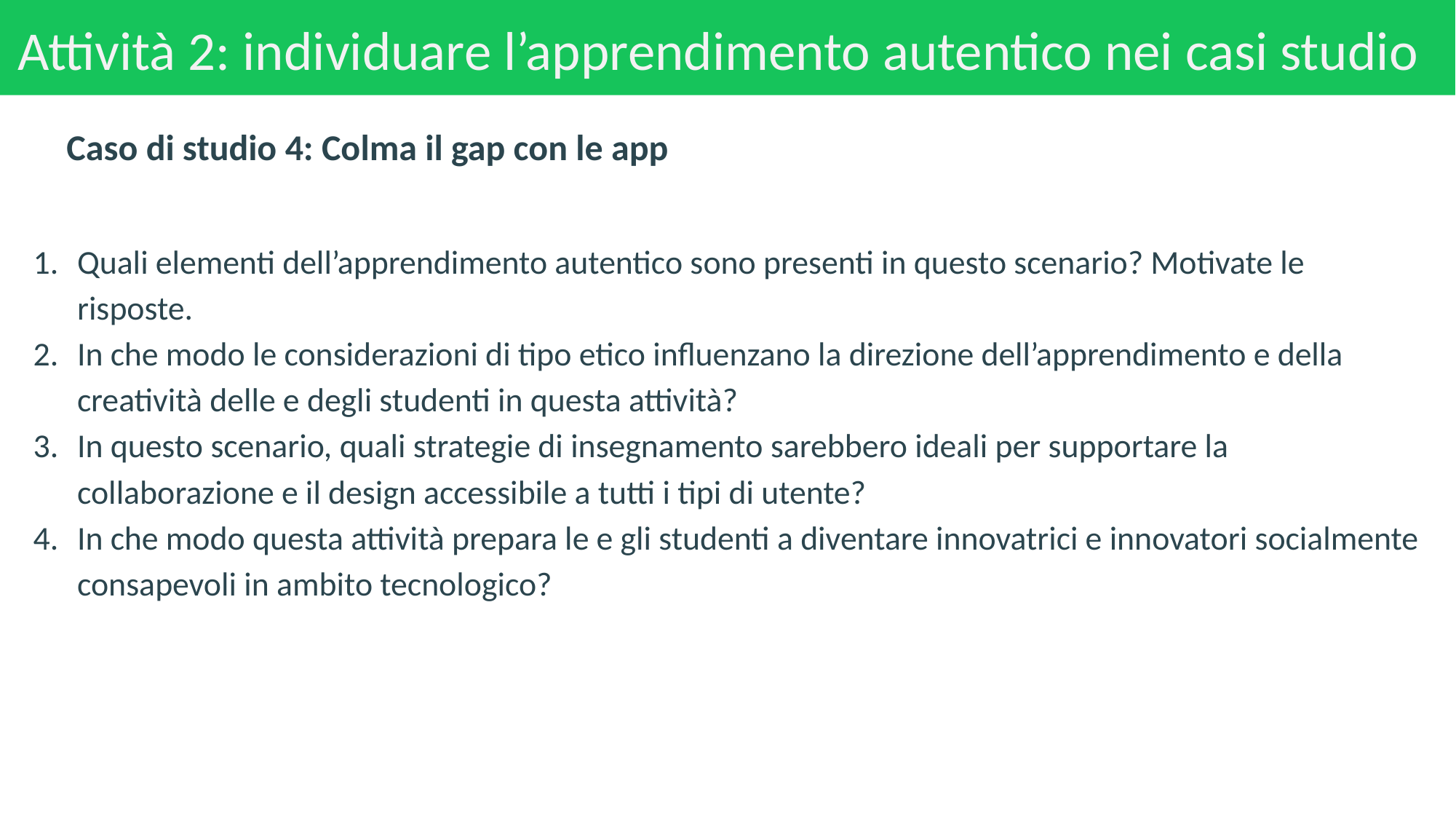

# Attività 2: individuare l’apprendimento autentico nei casi studio
Caso di studio 4: Colma il gap con le app

Quali elementi dell’apprendimento autentico sono presenti in questo scenario? Motivate le risposte.
In che modo le considerazioni di tipo etico influenzano la direzione dell’apprendimento e della creatività delle e degli studenti in questa attività?
In questo scenario, quali strategie di insegnamento sarebbero ideali per supportare la collaborazione e il design accessibile a tutti i tipi di utente?
In che modo questa attività prepara le e gli studenti a diventare innovatrici e innovatori socialmente consapevoli in ambito tecnologico?